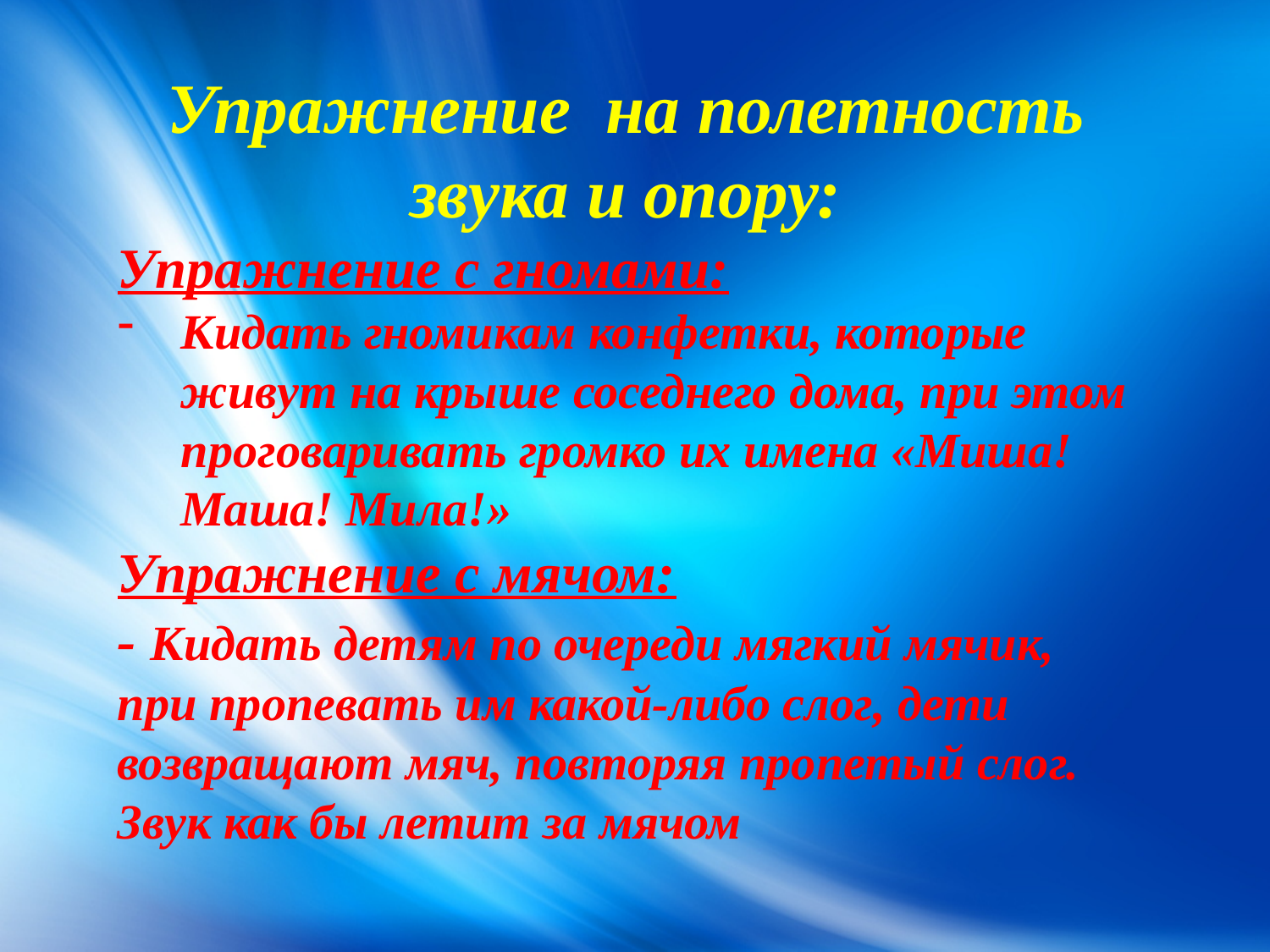

Упражнение  на полетность звука и опору:
Упражнение с гномами:
Кидать гномикам конфетки, которые живут на крыше соседнего дома, при этом проговаривать громко их имена «Миша! Маша! Мила!»
Упражнение с мячом:
- Кидать детям по очереди мягкий мячик, при пропевать им какой-либо слог, дети возвращают мяч, повторяя пропетый слог. Звук как бы летит за мячом